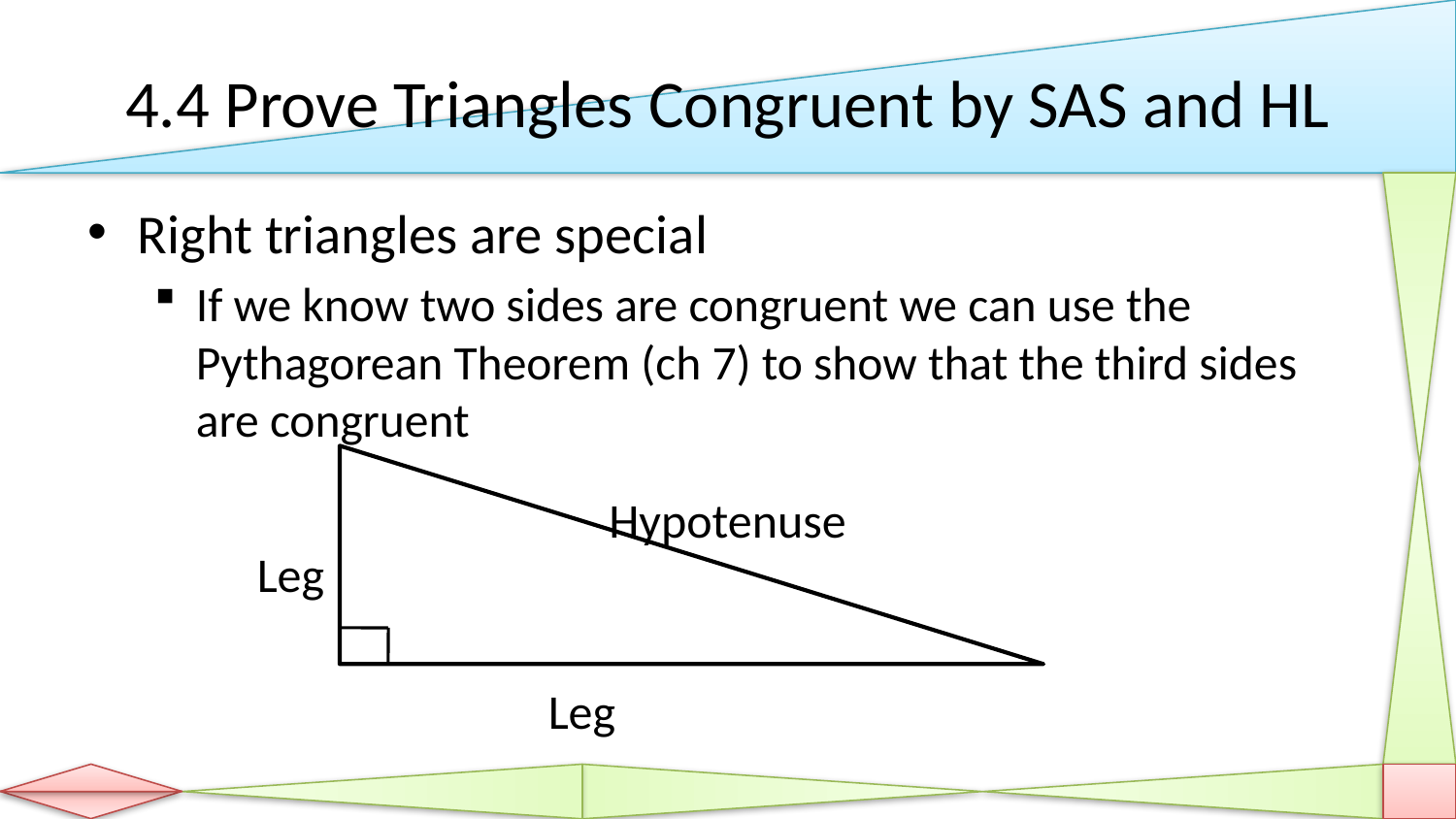

# 4.4 Prove Triangles Congruent by SAS and HL
Right triangles are special
If we know two sides are congruent we can use the Pythagorean Theorem (ch 7) to show that the third sides are congruent

Hypotenuse
Leg
Leg